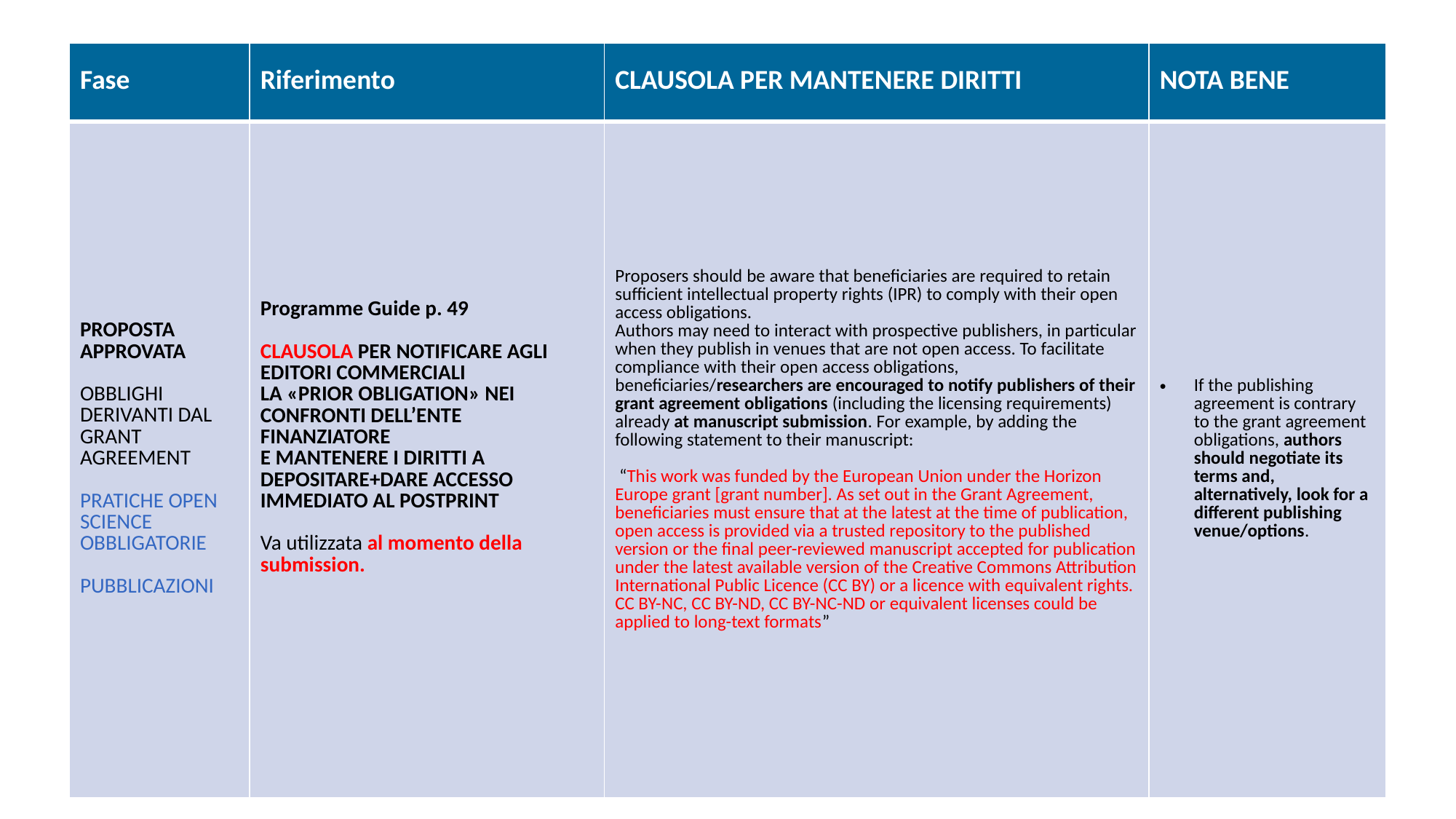

| Fase | Riferimento | CLAUSOLA PER MANTENERE DIRITTI | NOTA BENE |
| --- | --- | --- | --- |
| PROPOSTA APPROVATA OBBLIGHI DERIVANTI DAL GRANT AGREEMENT PRATICHE OPEN SCIENCE OBBLIGATORIE PUBBLICAZIONI | Programme Guide p. 49 CLAUSOLA PER NOTIFICARE AGLI EDITORI COMMERCIALI LA «PRIOR OBLIGATION» NEI CONFRONTI DELL’ENTE FINANZIATORE E MANTENERE I DIRITTI A DEPOSITARE+DARE ACCESSO IMMEDIATO AL POSTPRINT Va utilizzata al momento della submission. | Proposers should be aware that beneficiaries are required to retain sufficient intellectual property rights (IPR) to comply with their open access obligations. Authors may need to interact with prospective publishers, in particular when they publish in venues that are not open access. To facilitate compliance with their open access obligations, beneficiaries/researchers are encouraged to notify publishers of their grant agreement obligations (including the licensing requirements) already at manuscript submission. For example, by adding the following statement to their manuscript: “This work was funded by the Εuropean Union under the Horizon Europe grant [grant number]. As set out in the Grant Agreement, beneficiaries must ensure that at the latest at the time of publication, open access is provided via a trusted repository to the published version or the final peer-reviewed manuscript accepted for publication under the latest available version of the Creative Commons Attribution International Public Licence (CC BY) or a licence with equivalent rights. CC BY-NC, CC BY-ND, CC BY-NC-ND or equivalent licenses could be applied to long-text formats” | If the publishing agreement is contrary to the grant agreement obligations, authors should negotiate its terms and, alternatively, look for a different publishing venue/options. |
11